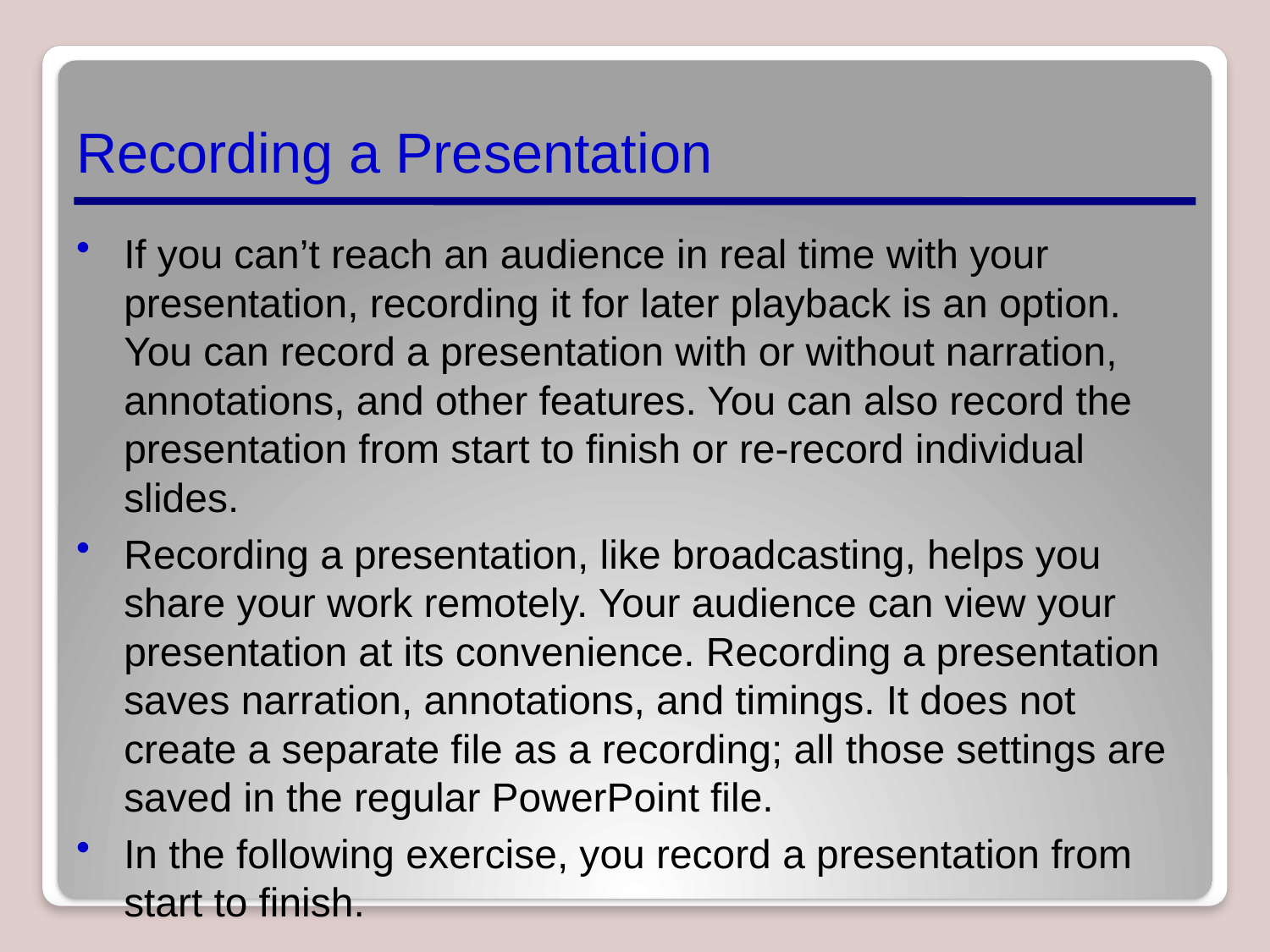

# Recording a Presentation
If you can’t reach an audience in real time with your presentation, recording it for later playback is an option. You can record a presentation with or without narration, annotations, and other features. You can also record the presentation from start to finish or re-record individual slides.
Recording a presentation, like broadcasting, helps you share your work remotely. Your audience can view your presentation at its convenience. Recording a presentation saves narration, annotations, and timings. It does not create a separate file as a recording; all those settings are saved in the regular PowerPoint file.
In the following exercise, you record a presentation from start to finish.